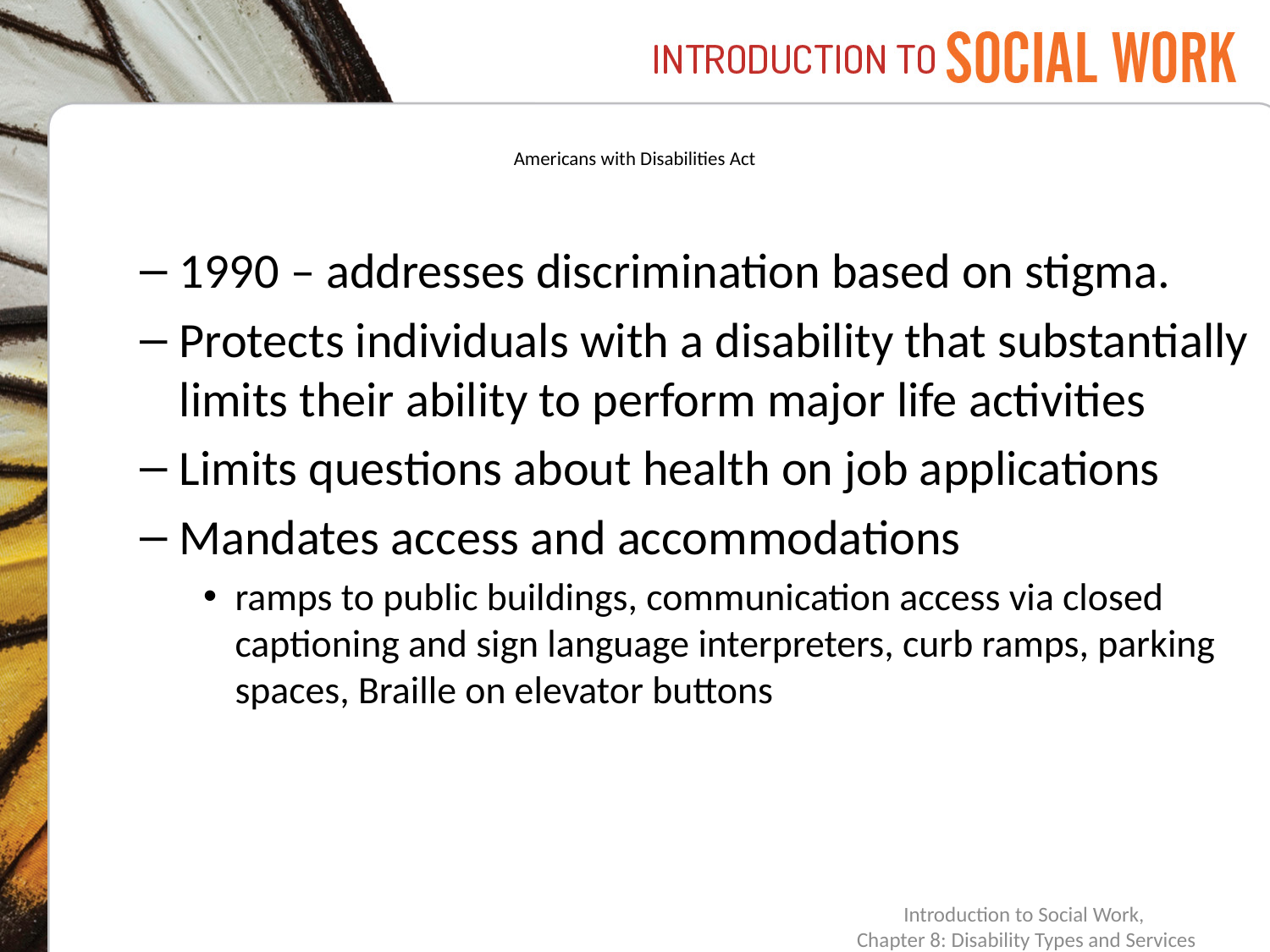

# Americans with Disabilities Act
1990 – addresses discrimination based on stigma.
Protects individuals with a disability that substantially limits their ability to perform major life activities
Limits questions about health on job applications
Mandates access and accommodations
ramps to public buildings, communication access via closed captioning and sign language interpreters, curb ramps, parking spaces, Braille on elevator buttons

Introduction to Social Work,
Chapter 8: Disability Types and Services